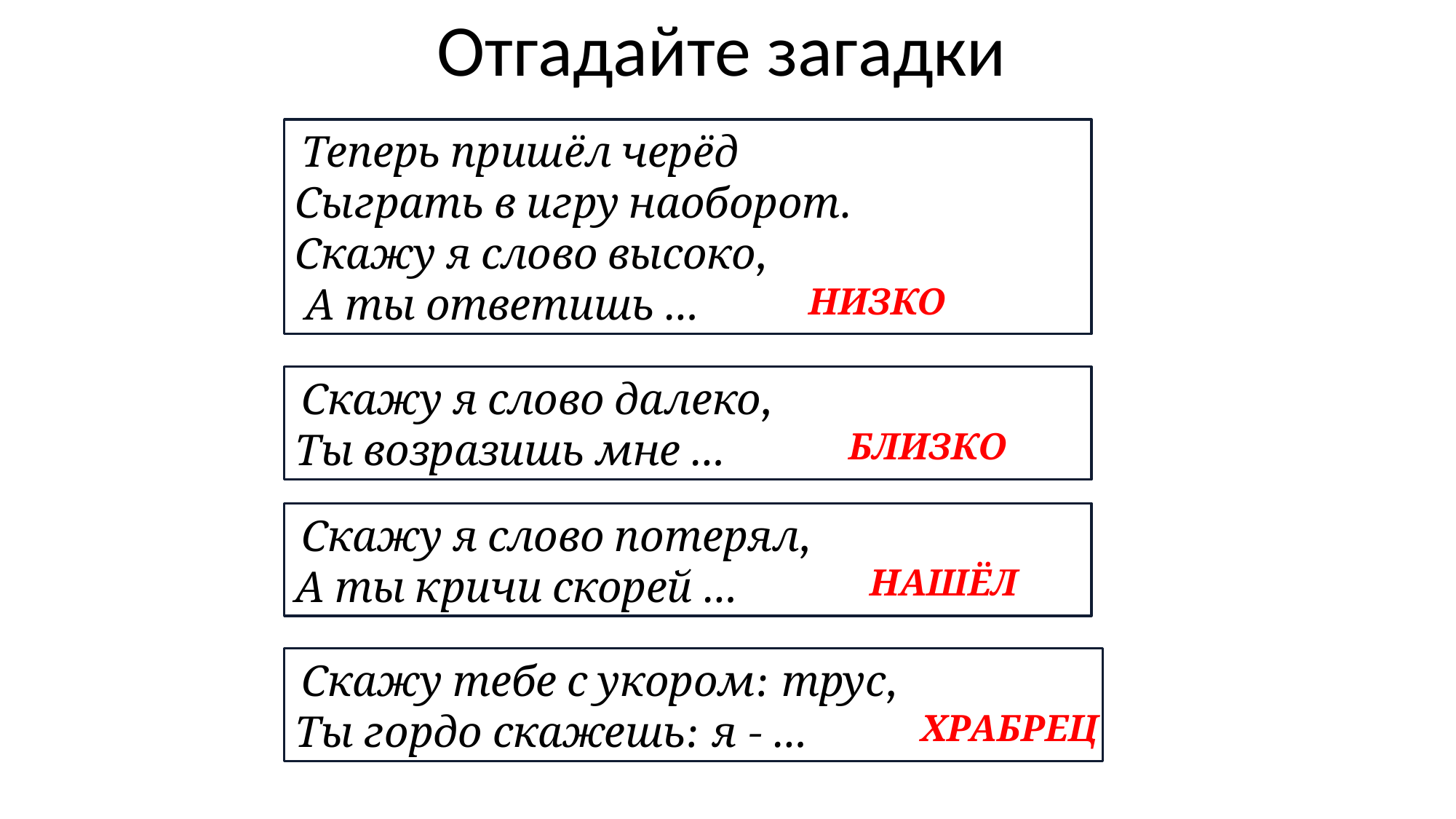

Отгадайте загадки
 Теперь пришёл черёд
Сыграть в игру наоборот.
Скажу я слово высоко,
 А ты ответишь …
НИЗКО
 Скажу я слово далеко,
Ты возразишь мне …
БЛИЗКО
 Скажу я слово потерял,
А ты кричи скорей …
НАШЁЛ
 Скажу тебе с укором: трус,
Ты гордо скажешь: я - …
ХРАБРЕЦ